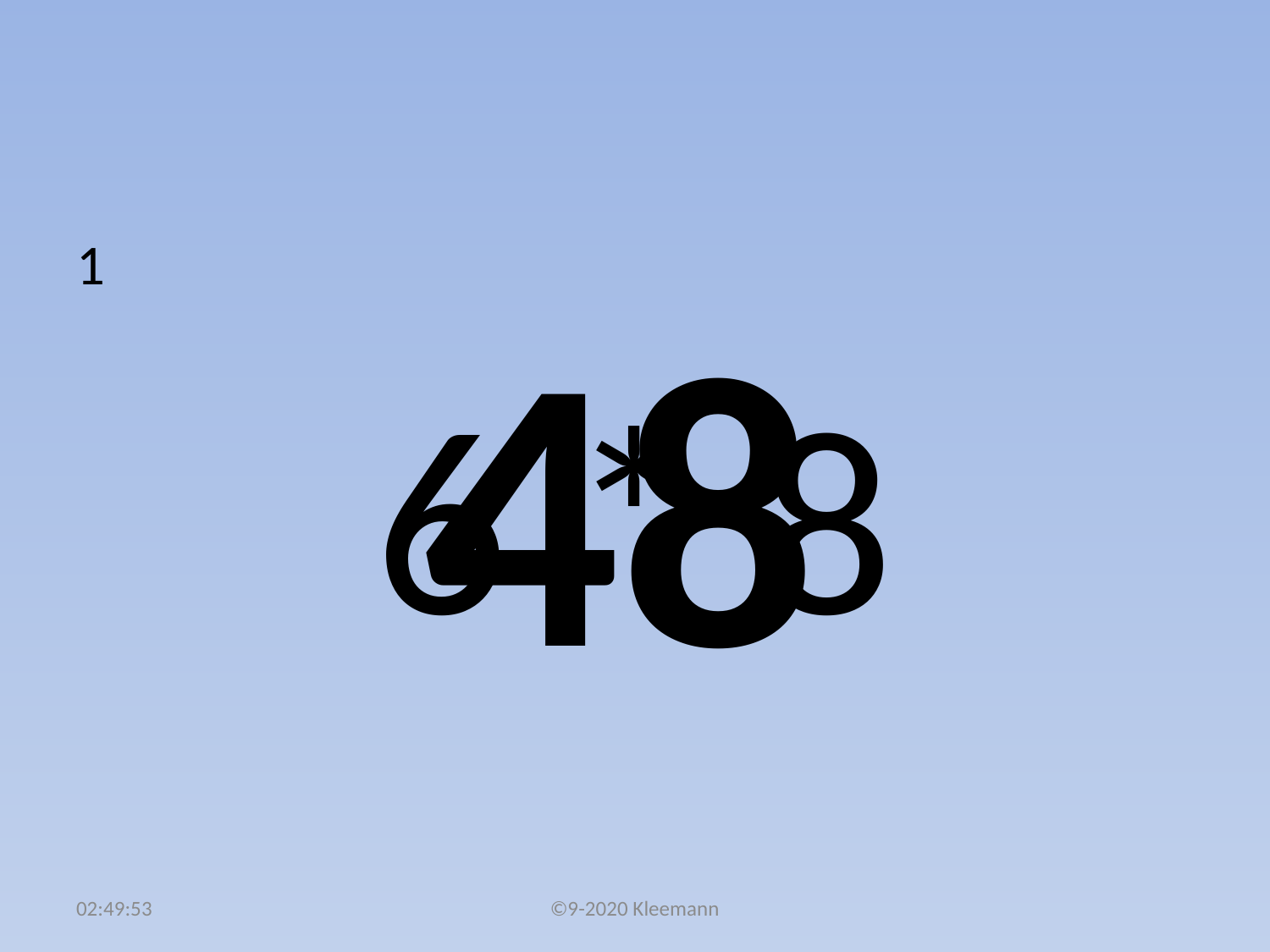

#
1
6 * 8
48
02:49:53
©9-2020 Kleemann